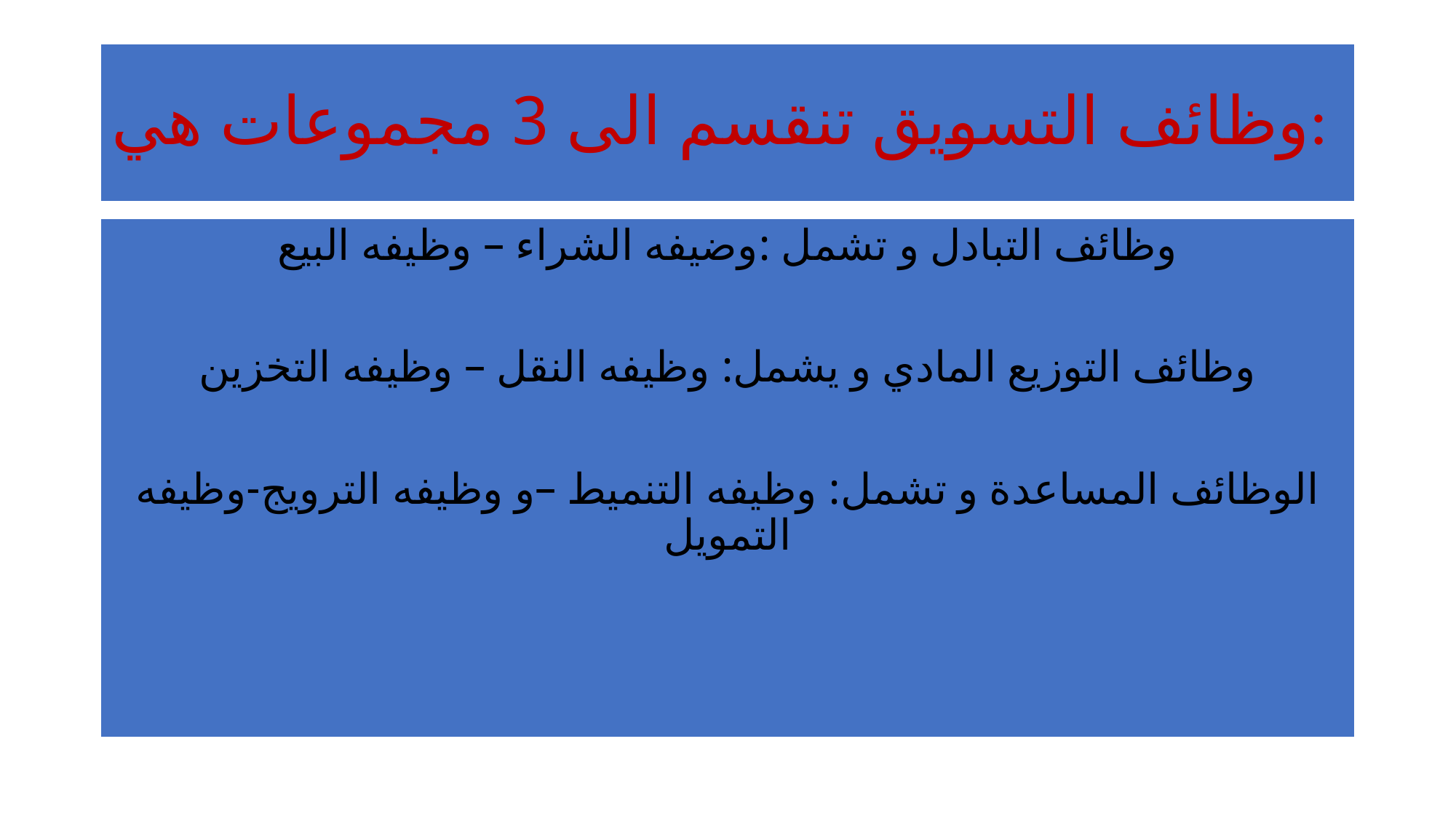

# وظائف التسويق تنقسم الى 3 مجموعات هي:
وظائف التبادل و تشمل :وضيفه الشراء – وظيفه البيع

وظائف التوزيع المادي و يشمل: وظيفه النقل – وظيفه التخزين

الوظائف المساعدة و تشمل: وظيفه التنميط –و وظيفه الترويج-وظيفه التمويل